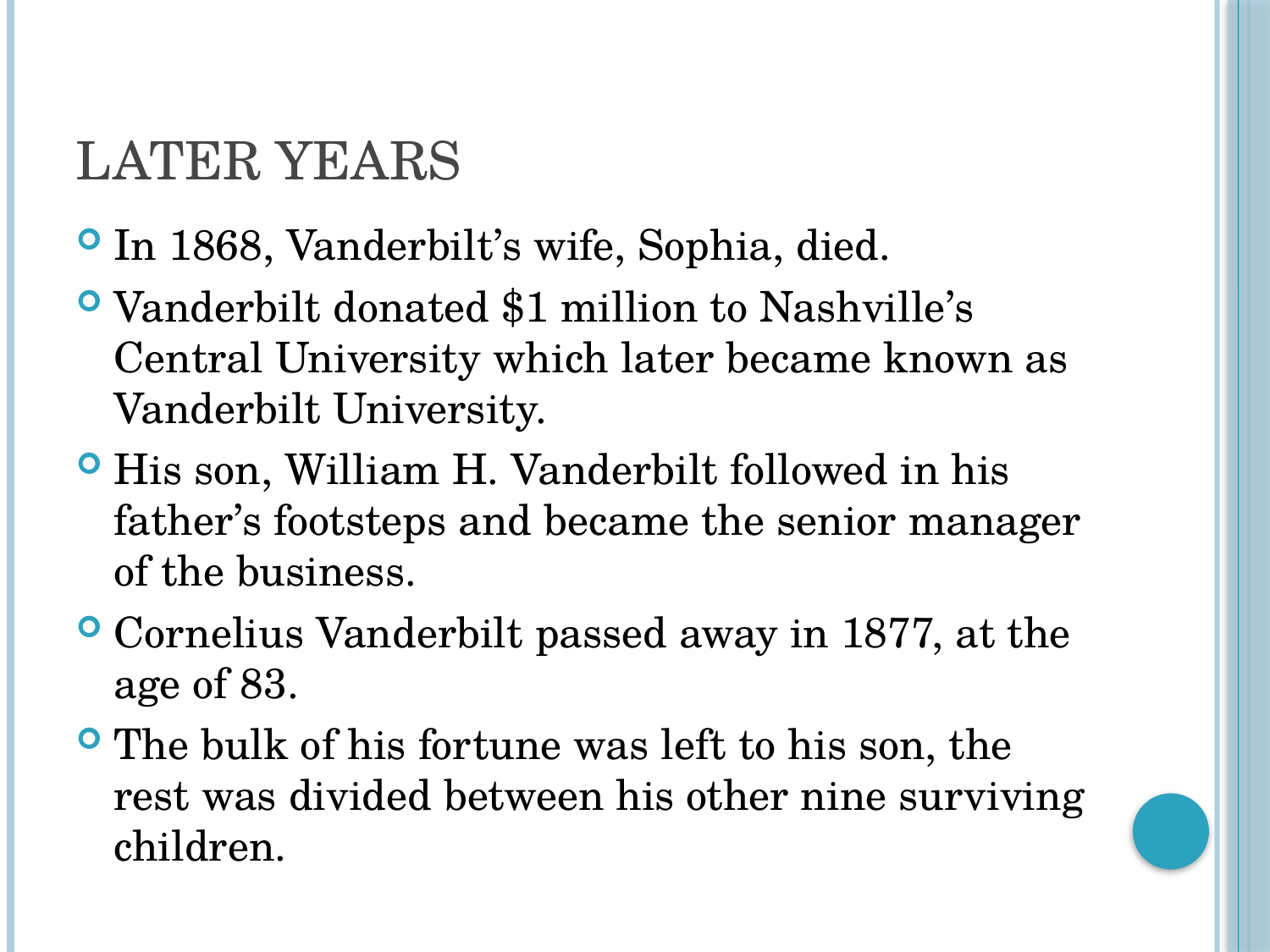

# Later Years
In 1868, Vanderbilt’s wife, Sophia, died.
Vanderbilt donated $1 million to Nashville’s Central University which later became known as Vanderbilt University.
His son, William H. Vanderbilt followed in his father’s footsteps and became the senior manager of the business.
Cornelius Vanderbilt passed away in 1877, at the age of 83.
The bulk of his fortune was left to his son, the rest was divided between his other nine surviving children.